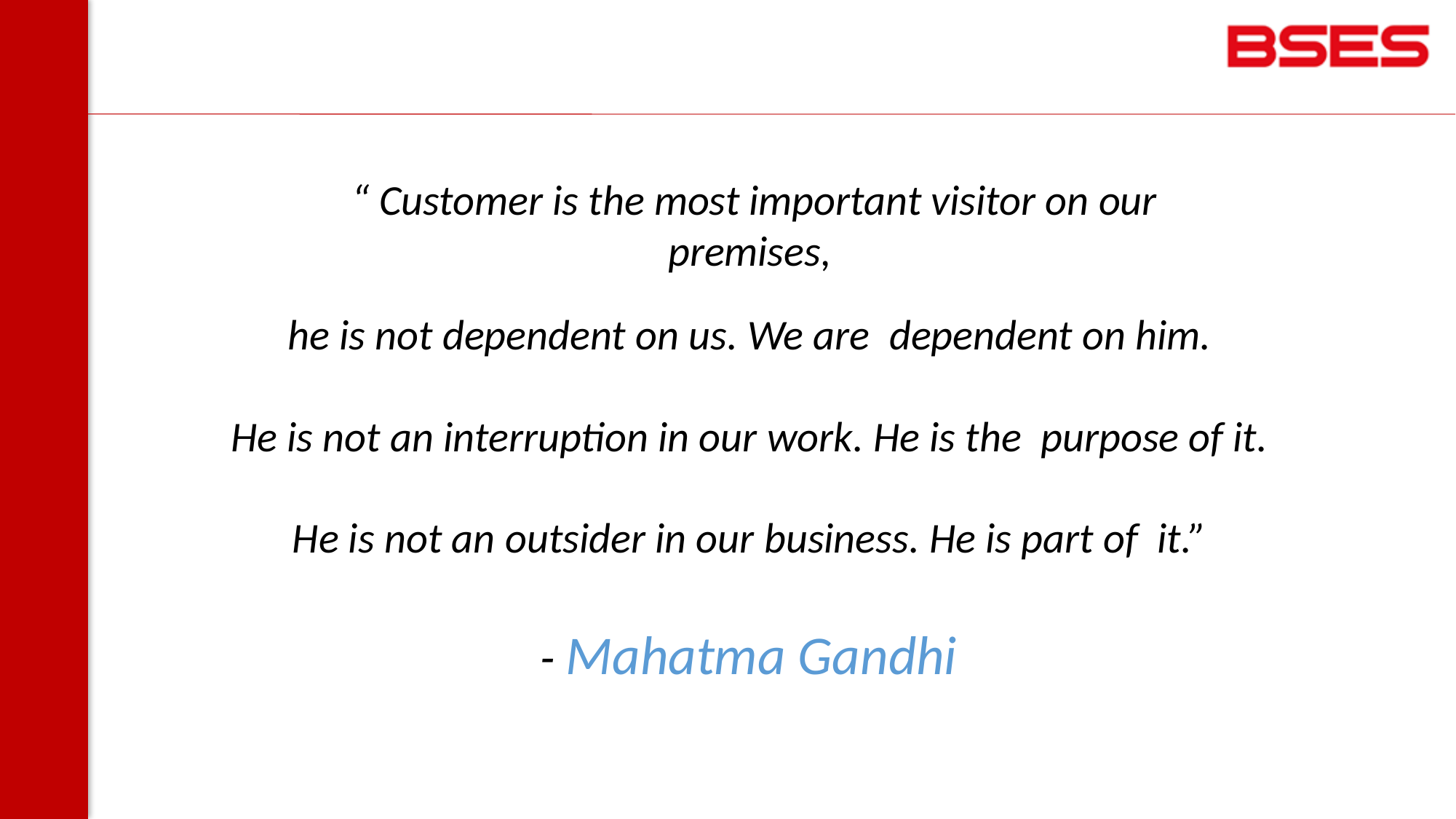

“ Customer is the most important visitor on our
premises,

he is not dependent on us. We are  dependent on him.

He is not an interruption in our work. He is the  purpose of it.

He is not an outsider in our business. He is part of  it.”

- Mahatma Gandhi